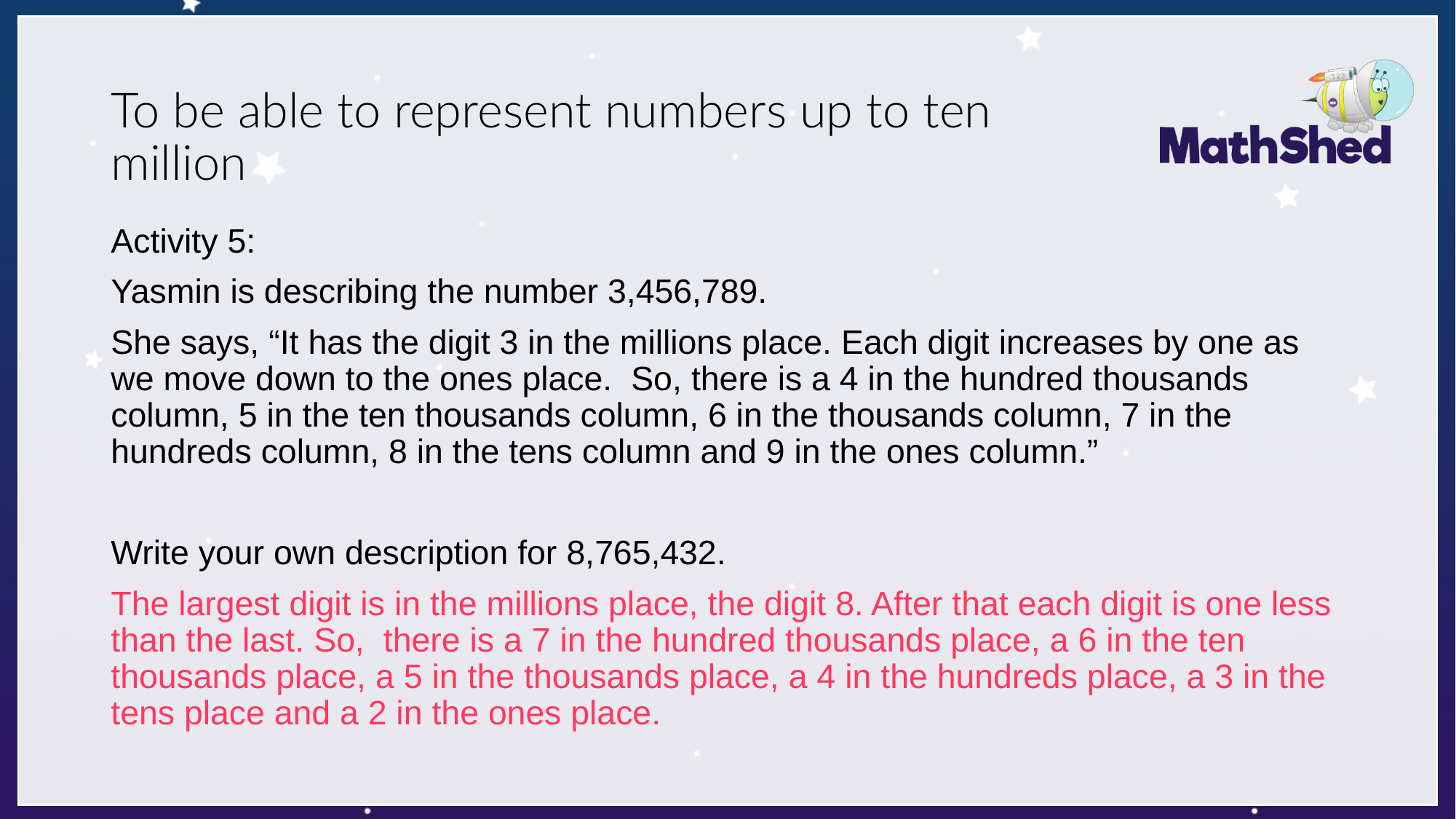

# To be able to represent numbers up to ten million
Activity 5:
Yasmin is describing the number 3,456,789.
She says, “It has the digit 3 in the millions place. Each digit increases by one as we move down to the ones place.  So, there is a 4 in the hundred thousands column, 5 in the ten thousands column, 6 in the thousands column, 7 in the hundreds column, 8 in the tens column and 9 in the ones column.”

Write your own description for 8,765,432.
The largest digit is in the millions place, the digit 8. After that each digit is one less than the last. So,  there is a 7 in the hundred thousands place, a 6 in the ten thousands place, a 5 in the thousands place, a 4 in the hundreds place, a 3 in the tens place and a 2 in the ones place.